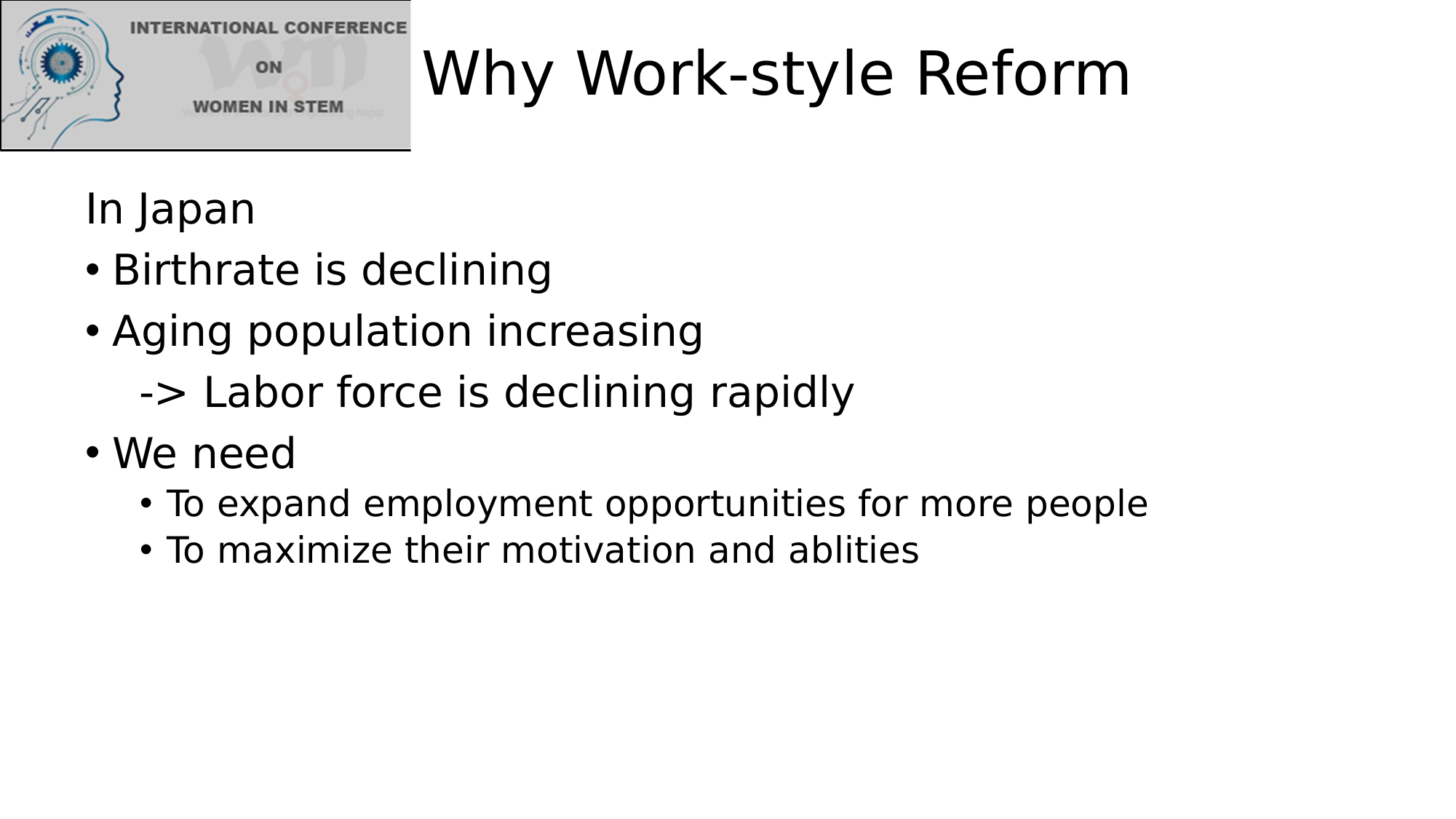

# Why Work-style Reform
In Japan
Birthrate is declining
Aging population increasing
    -> Labor force is declining rapidly
We need
To expand employment opportunities for more people
To maximize their motivation and ablities